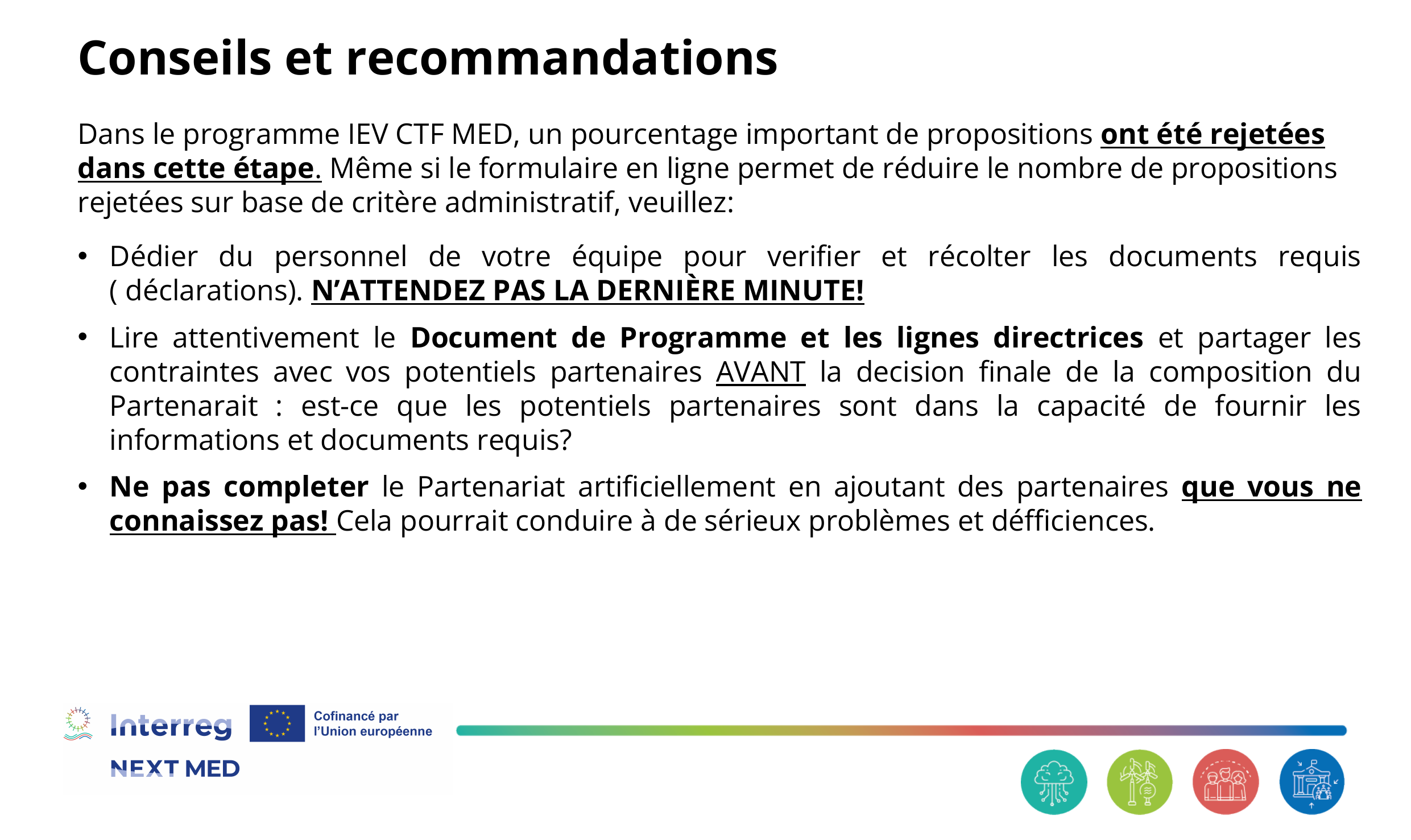

# Conseils et recommandations
Dans le programme IEV CTF MED, un pourcentage important de propositions ont été rejetées dans cette étape. Même si le formulaire en ligne permet de réduire le nombre de propositions rejetées sur base de critère administratif, veuillez:
Dédier du personnel de votre équipe pour verifier et récolter les documents requis ( déclarations). N’ATTENDEZ PAS LA DERNIÈRE MINUTE!
Lire attentivement le Document de Programme et les lignes directrices et partager les contraintes avec vos potentiels partenaires AVANT la decision finale de la composition du Partenarait : est-ce que les potentiels partenaires sont dans la capacité de fournir les informations et documents requis?
Ne pas completer le Partenariat artificiellement en ajoutant des partenaires que vous ne connaissez pas! Cela pourrait conduire à de sérieux problèmes et défficiences.